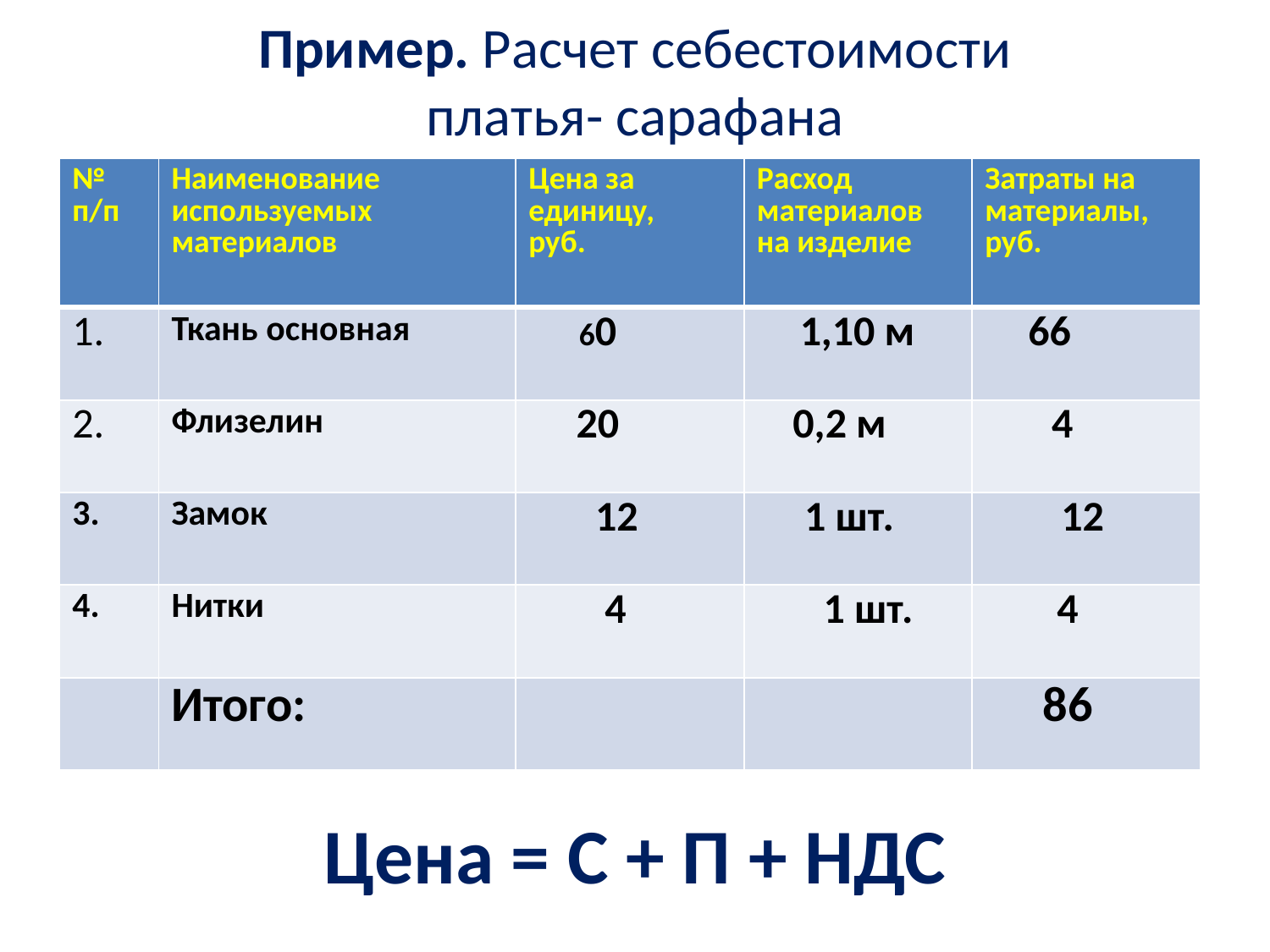

# Пример. Расчет себестоимости платья- сарафана
| № п/п | Наименование используемых материалов | Цена за единицу, руб. | Расход материалов на изделие | Затраты на материалы, руб. |
| --- | --- | --- | --- | --- |
| 1. | Ткань основная | 60 | 1,10 м | 66 |
| 2. | Флизелин | 20 | 0,2 м | 4 |
| 3. | Замок | 12 | 1 шт. | 12 |
| 4. | Нитки | 4 | 1 шт. | 4 |
|  | Итого: |  |  | 86 |
Цена = С + П + НДС